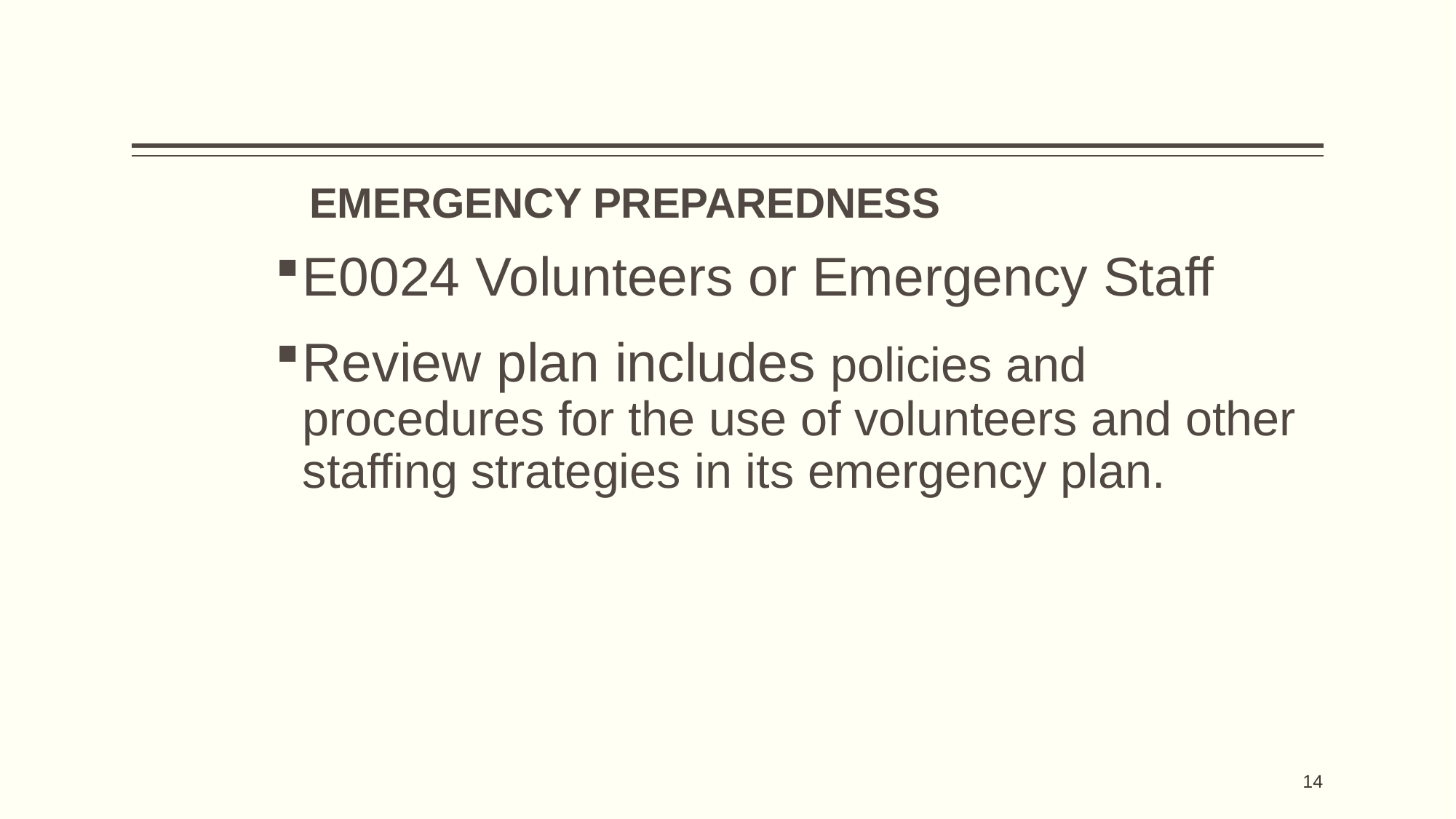

# EMERGENCY PREPAREDNESS

E0024 Volunteers or Emergency Staff
Review plan includes policies and procedures for the use of volunteers and other staffing strategies in its emergency plan.

14